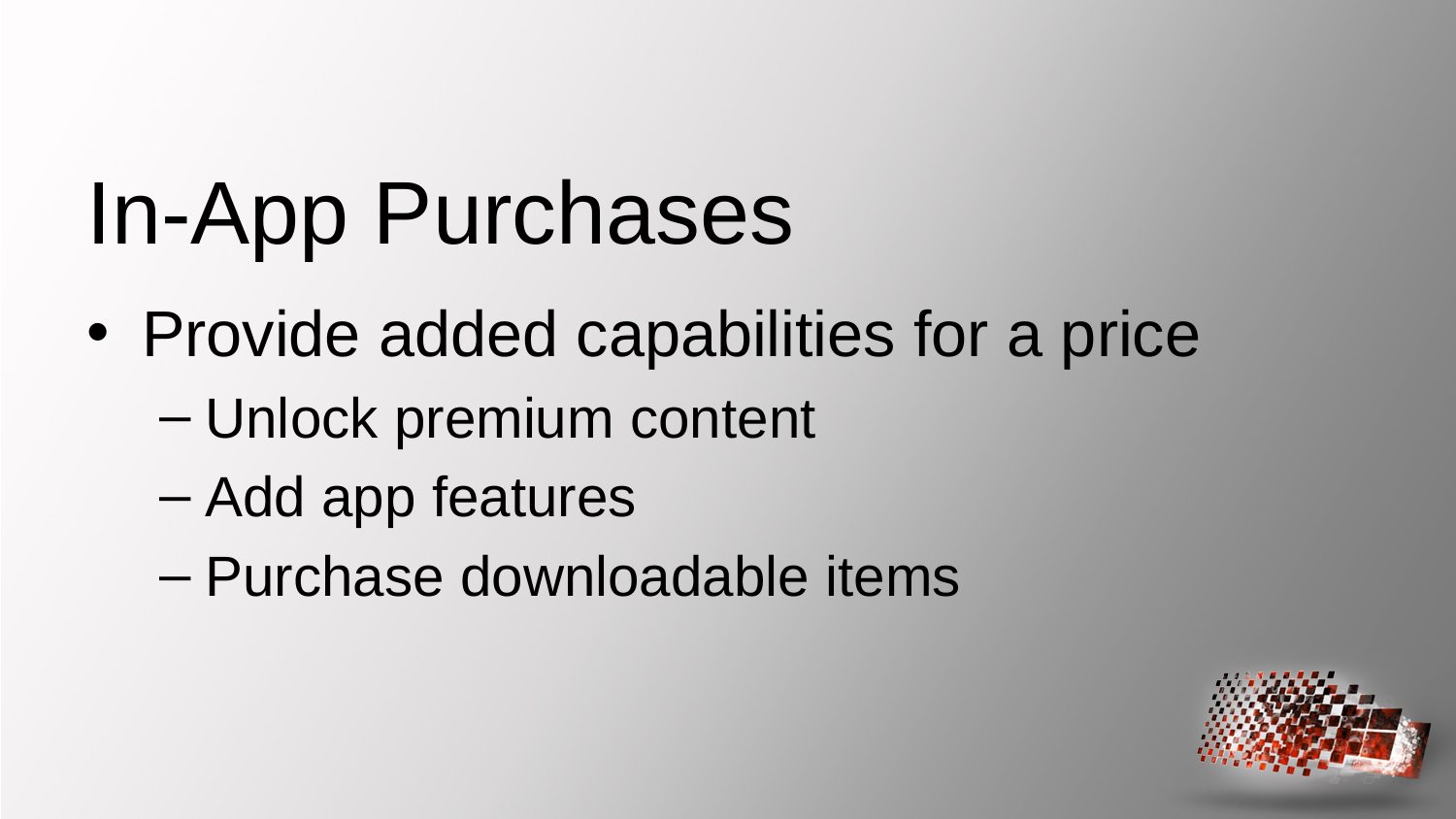

# In-App Purchases
Provide added capabilities for a price
Unlock premium content
Add app features
Purchase downloadable items